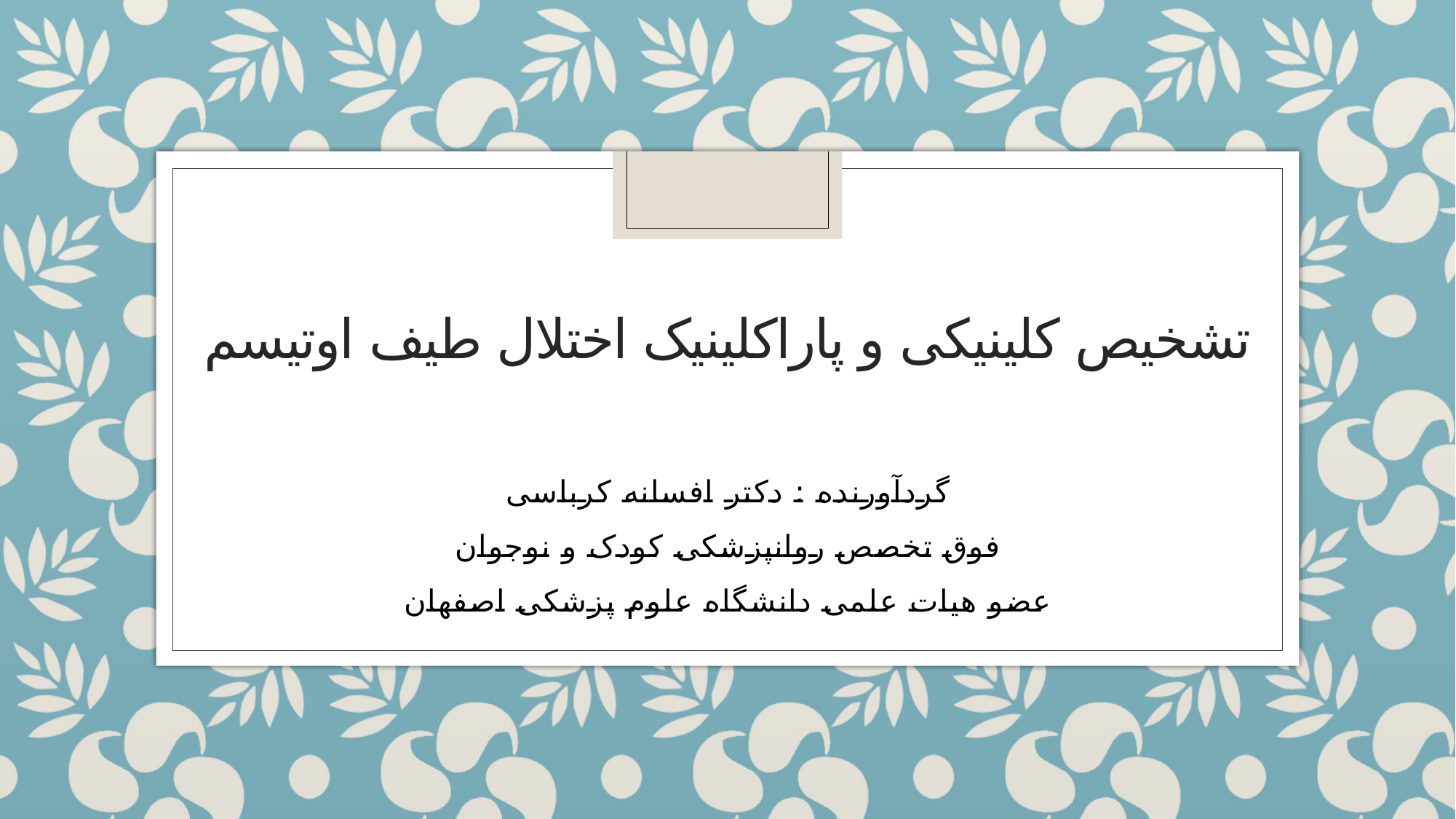

# تشخیص کلینیکی و پاراکلینیک اختلال طیف اوتیسم
گردآورنده : دکتر افسانه کرباسی
فوق تخصص روانپزشکی کودک و نوجوان
عضو هیات علمی دانشگاه علوم پزشکی اصفهان